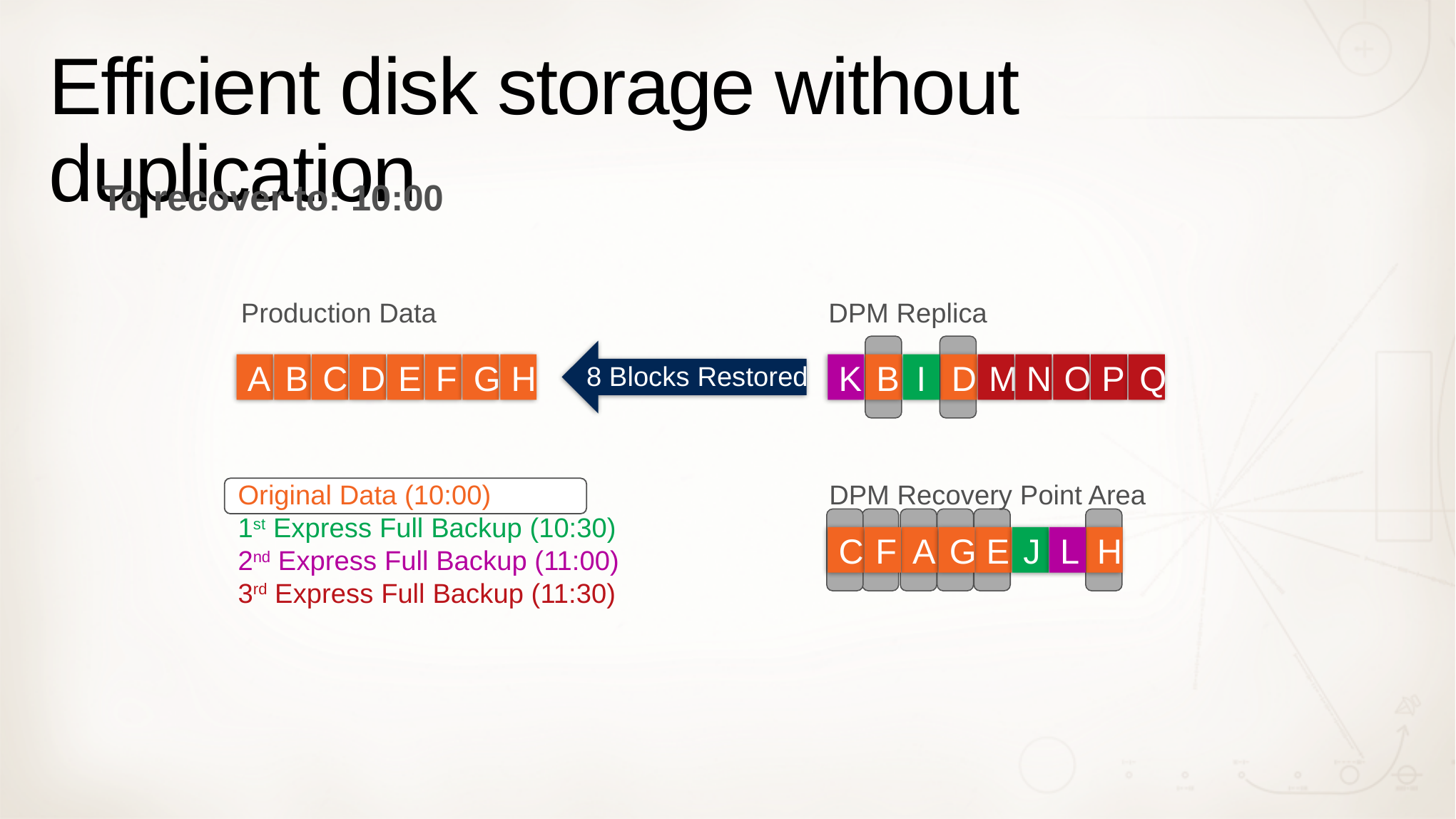

# Efficient disk storage without duplication
To recover to: 10:00
Production Data
DPM Replica

8 Blocks Restored
A
B
C
D
E
F
G
H
K
B
I
D
M
N
O
P
Q
Original Data (10:00)
1st Express Full Backup (10:30)
2nd Express Full Backup (11:00)
3rd Express Full Backup (11:30)

DPM Recovery Point Area

C
F
A
G
E
J
L
H